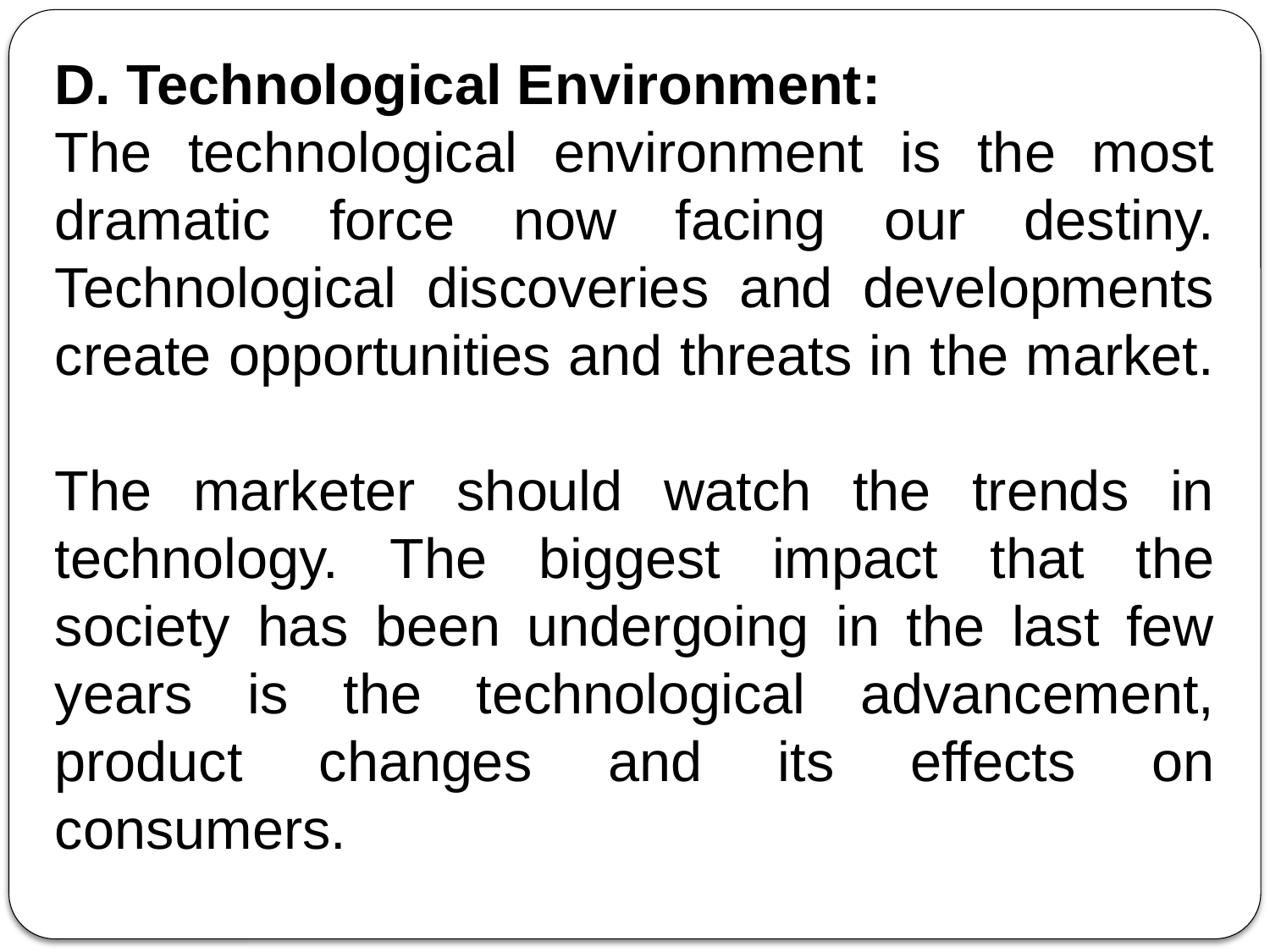

D. Technological Environment:
The technological environment is the most dramatic force now facing our destiny. Technological discoveries and developments create opportunities and threats in the market.

The marketer should watch the trends in technology. The biggest impact that the society has been undergoing in the last few years is the technological advancement, product changes and its effects on consumers.